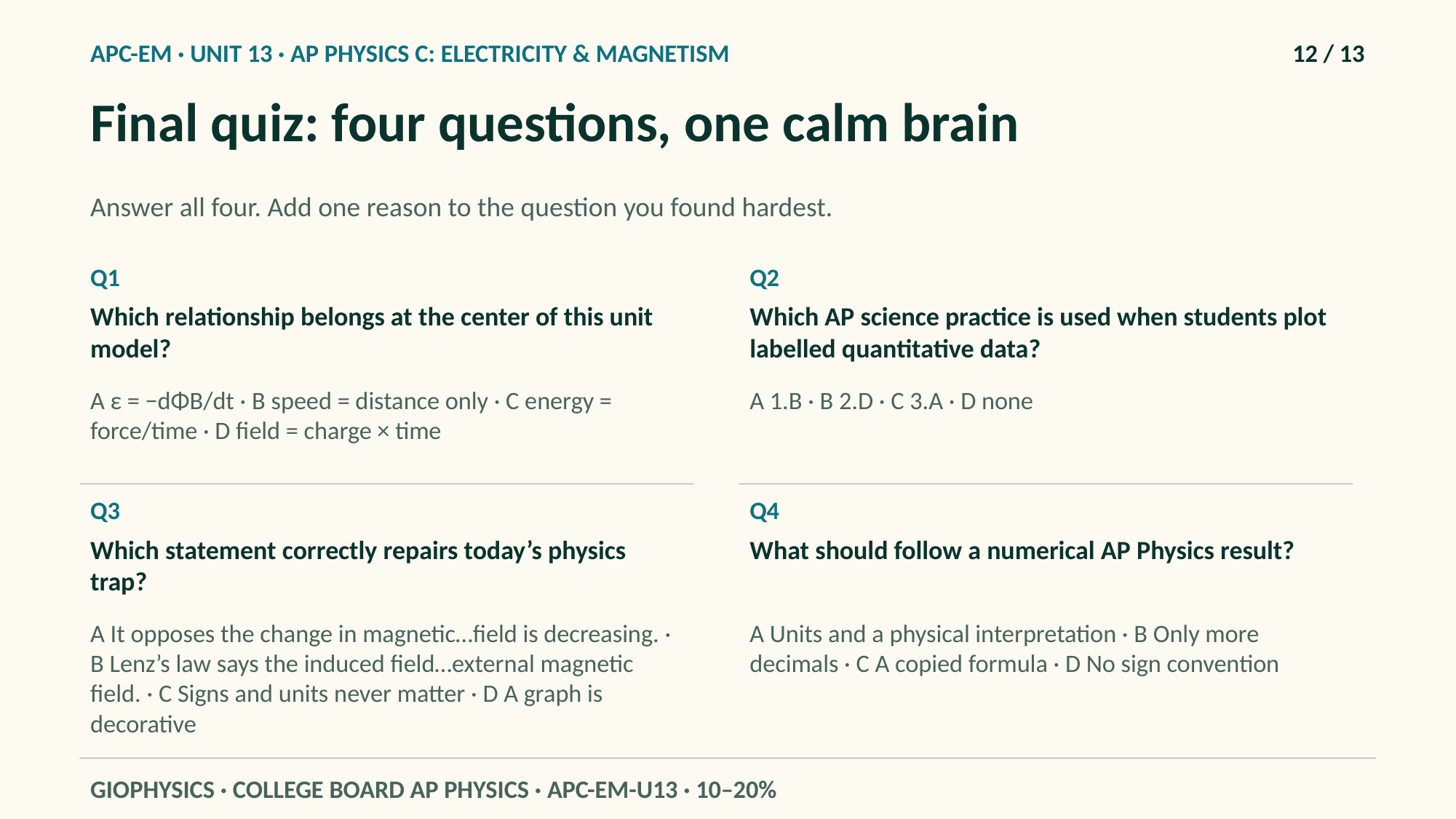

APC-EM · UNIT 13 · AP PHYSICS C: ELECTRICITY & MAGNETISM
12 / 13
Final quiz: four questions, one calm brain
Answer all four. Add one reason to the question you found hardest.
Q1
Q2
Which relationship belongs at the center of this unit model?
Which AP science practice is used when students plot labelled quantitative data?
A ε = −dΦB/dt · B speed = distance only · C energy = force/time · D field = charge × time
A 1.B · B 2.D · C 3.A · D none

Q3
Q4
Which statement correctly repairs today’s physics trap?
What should follow a numerical AP Physics result?
A It opposes the change in magnetic…field is decreasing. · B Lenz’s law says the induced field…external magnetic field. · C Signs and units never matter · D A graph is decorative
A Units and a physical interpretation · B Only more decimals · C A copied formula · D No sign convention

GIOPHYSICS · COLLEGE BOARD AP PHYSICS · APC-EM-U13 · 10–20%